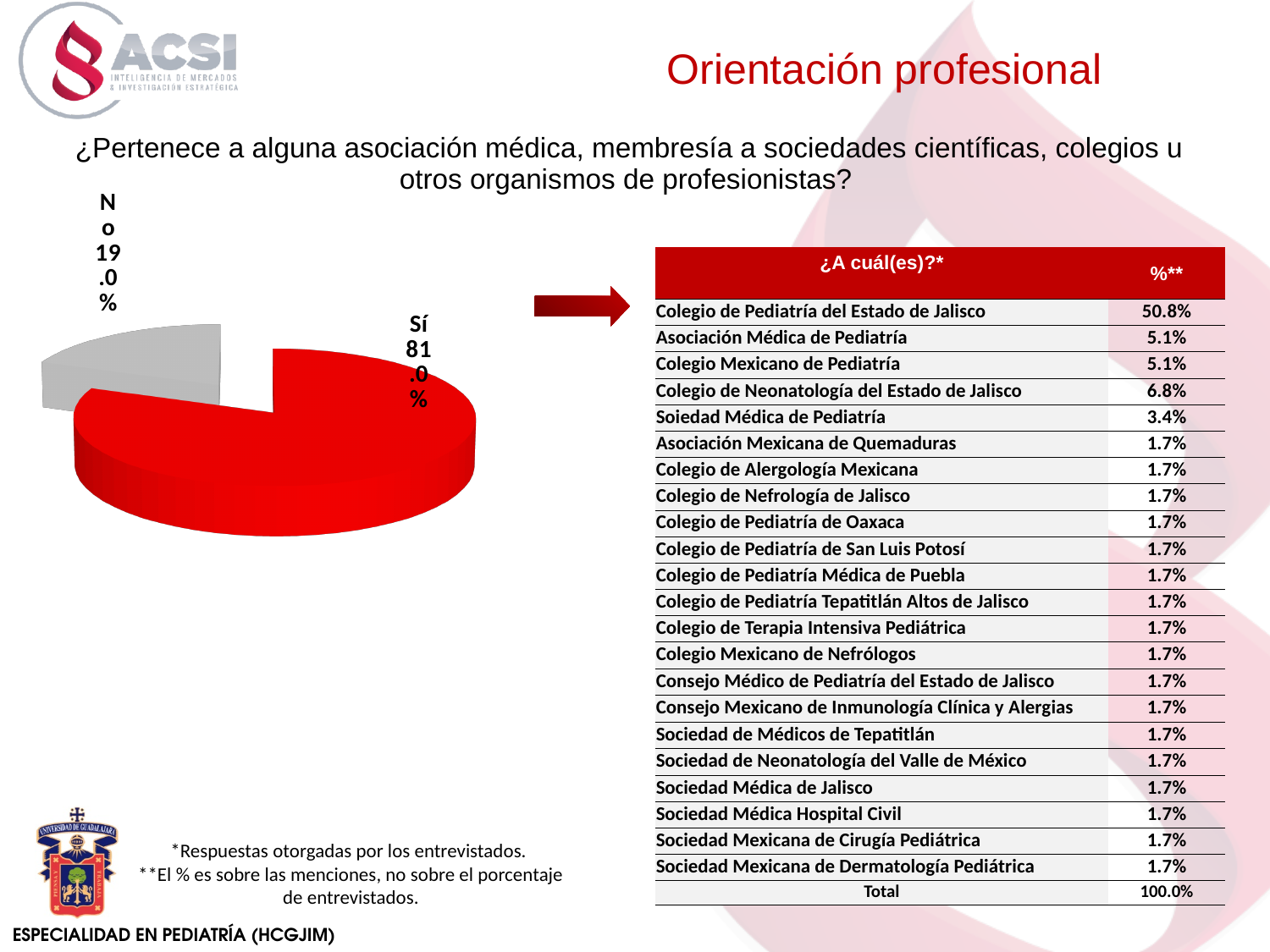

Orientación profesional
¿Pertenece a alguna asociación médica, membresía a sociedades científicas, colegios u otros organismos de profesionistas?

[unsupported chart]

| ¿A cuál(es)?\* | %\*\* |
| --- | --- |
| Colegio de Pediatría del Estado de Jalisco | 50.8% |
| Asociación Médica de Pediatría | 5.1% |
| Colegio Mexicano de Pediatría | 5.1% |
| Colegio de Neonatología del Estado de Jalisco | 6.8% |
| Soiedad Médica de Pediatría | 3.4% |
| Asociación Mexicana de Quemaduras | 1.7% |
| Colegio de Alergología Mexicana | 1.7% |
| Colegio de Nefrología de Jalisco | 1.7% |
| Colegio de Pediatría de Oaxaca | 1.7% |
| Colegio de Pediatría de San Luis Potosí | 1.7% |
| Colegio de Pediatría Médica de Puebla | 1.7% |
| Colegio de Pediatría Tepatitlán Altos de Jalisco | 1.7% |
| Colegio de Terapia Intensiva Pediátrica | 1.7% |
| Colegio Mexicano de Nefrólogos | 1.7% |
| Consejo Médico de Pediatría del Estado de Jalisco | 1.7% |
| Consejo Mexicano de Inmunología Clínica y Alergias | 1.7% |
| Sociedad de Médicos de Tepatitlán | 1.7% |
| Sociedad de Neonatología del Valle de México | 1.7% |
| Sociedad Médica de Jalisco | 1.7% |
| Sociedad Médica Hospital Civil | 1.7% |
| Sociedad Mexicana de Cirugía Pediátrica | 1.7% |
| Sociedad Mexicana de Dermatología Pediátrica | 1.7% |
| Total | 100.0% |

*Respuestas otorgadas por los entrevistados.
**El % es sobre las menciones, no sobre el porcentaje de entrevistados.